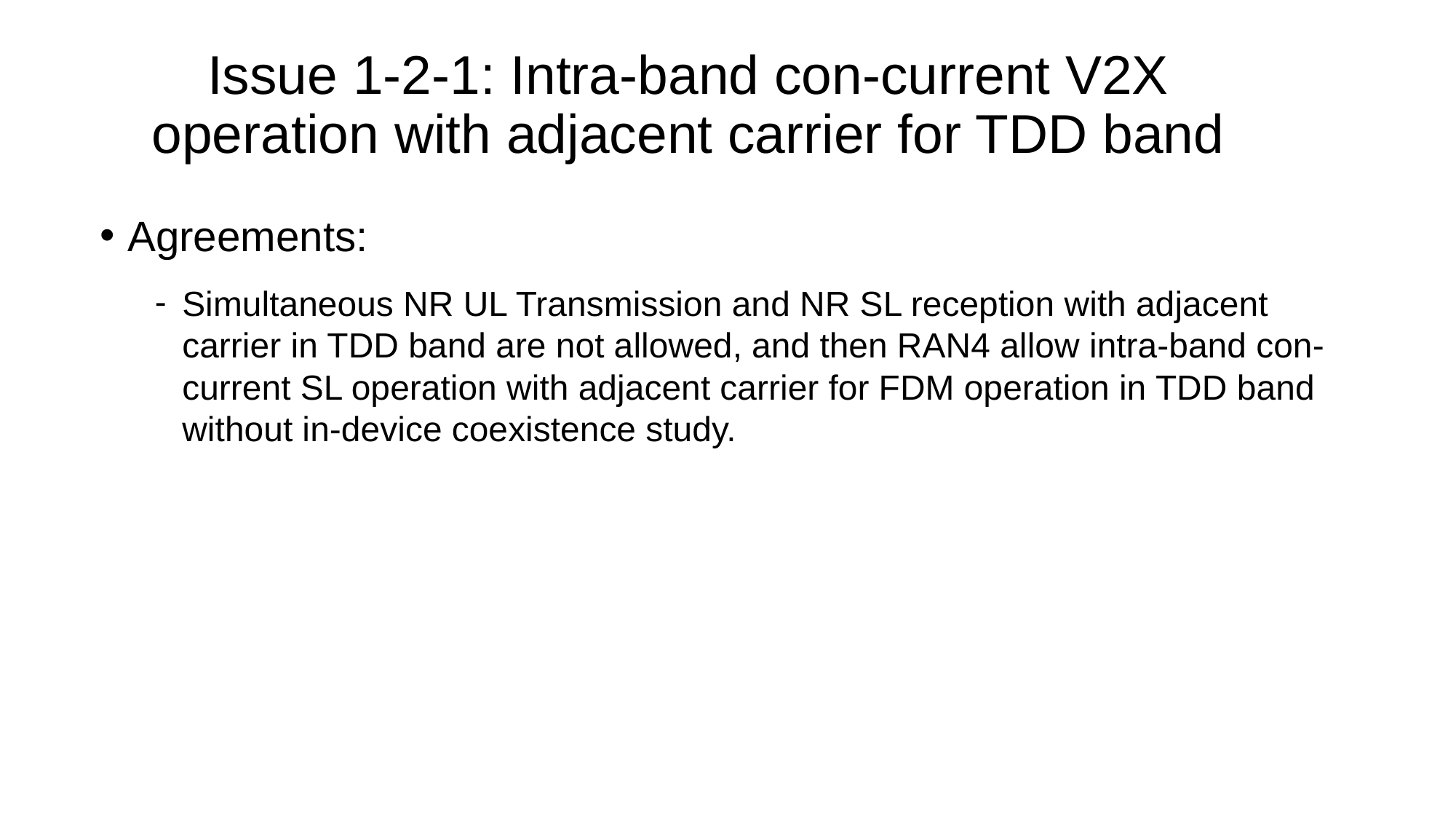

# Issue 1-2-1: Intra-band con-current V2X operation with adjacent carrier for TDD band
Agreements:
Simultaneous NR UL Transmission and NR SL reception with adjacent carrier in TDD band are not allowed, and then RAN4 allow intra-band con-current SL operation with adjacent carrier for FDM operation in TDD band without in-device coexistence study.